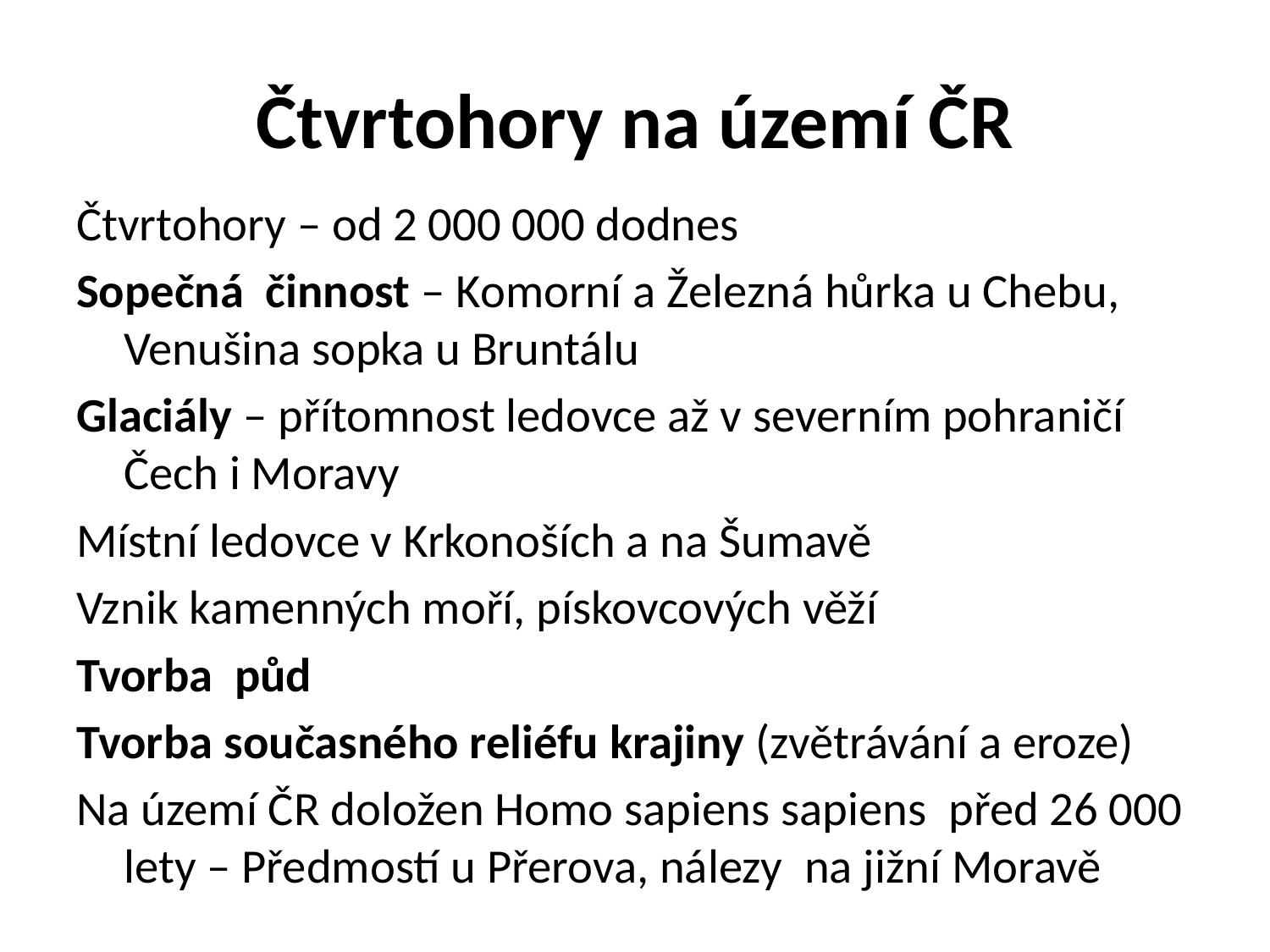

# Čtvrtohory na území ČR
Čtvrtohory – od 2 000 000 dodnes
Sopečná  činnost – Komorní a Železná hůrka u Chebu, Venušina sopka u Bruntálu
Glaciály – přítomnost ledovce až v severním pohraničí Čech i Moravy
Místní ledovce v Krkonoších a na Šumavě
Vznik kamenných moří, pískovcových věží
Tvorba  půd
Tvorba současného reliéfu krajiny (zvětrávání a eroze)
Na území ČR doložen Homo sapiens sapiens  před 26 000 lety – Předmostí u Přerova, nálezy  na jižní Moravě